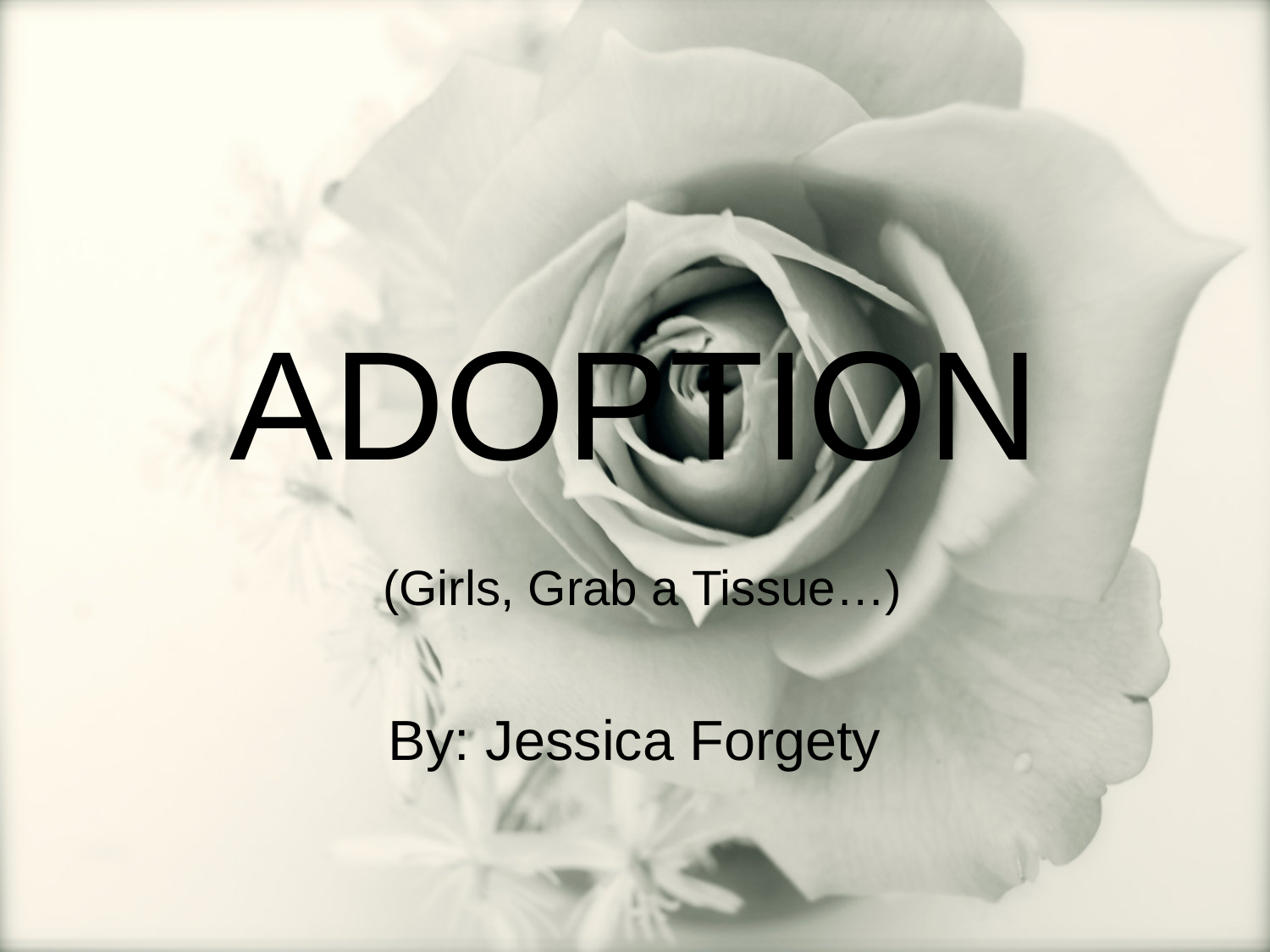

# ADOPTION

By: Jessica Forgety
(Girls, Grab a Tissue…)